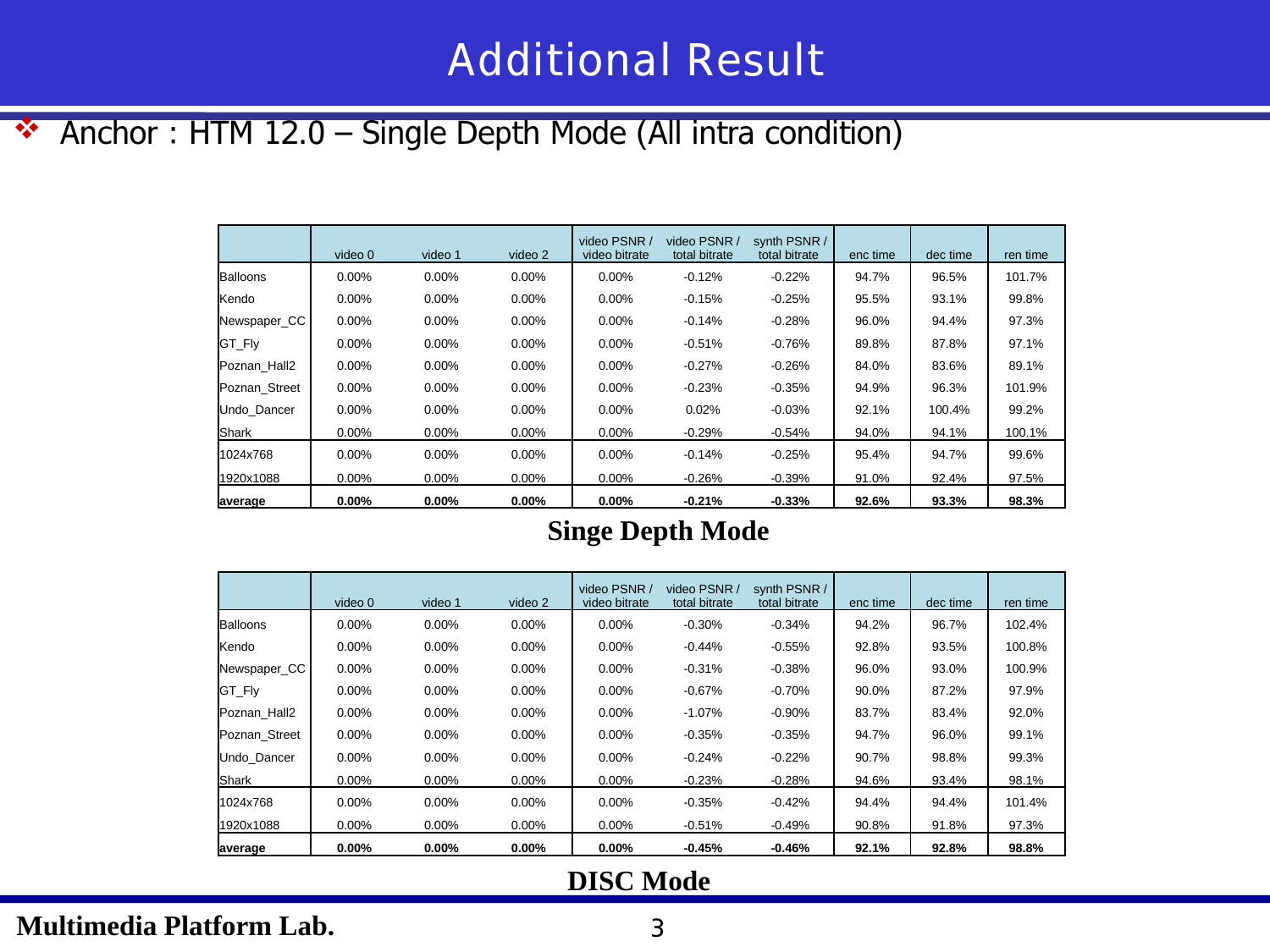

# Additional Result
Anchor : HTM 12.0 – Single Depth Mode (All intra condition)
|  | video 0 | video 1 | video 2 | video PSNR / video bitrate | video PSNR / total bitrate | synth PSNR / total bitrate | enc time | dec time | ren time |
| --- | --- | --- | --- | --- | --- | --- | --- | --- | --- |
| Balloons | 0.00% | 0.00% | 0.00% | 0.00% | -0.12% | -0.22% | 94.7% | 96.5% | 101.7% |
| Kendo | 0.00% | 0.00% | 0.00% | 0.00% | -0.15% | -0.25% | 95.5% | 93.1% | 99.8% |
| Newspaper\_CC | 0.00% | 0.00% | 0.00% | 0.00% | -0.14% | -0.28% | 96.0% | 94.4% | 97.3% |
| GT\_Fly | 0.00% | 0.00% | 0.00% | 0.00% | -0.51% | -0.76% | 89.8% | 87.8% | 97.1% |
| Poznan\_Hall2 | 0.00% | 0.00% | 0.00% | 0.00% | -0.27% | -0.26% | 84.0% | 83.6% | 89.1% |
| Poznan\_Street | 0.00% | 0.00% | 0.00% | 0.00% | -0.23% | -0.35% | 94.9% | 96.3% | 101.9% |
| Undo\_Dancer | 0.00% | 0.00% | 0.00% | 0.00% | 0.02% | -0.03% | 92.1% | 100.4% | 99.2% |
| Shark | 0.00% | 0.00% | 0.00% | 0.00% | -0.29% | -0.54% | 94.0% | 94.1% | 100.1% |
| 1024x768 | 0.00% | 0.00% | 0.00% | 0.00% | -0.14% | -0.25% | 95.4% | 94.7% | 99.6% |
| 1920x1088 | 0.00% | 0.00% | 0.00% | 0.00% | -0.26% | -0.39% | 91.0% | 92.4% | 97.5% |
| average | 0.00% | 0.00% | 0.00% | 0.00% | -0.21% | -0.33% | 92.6% | 93.3% | 98.3% |
Singe Depth Mode
|  | video 0 | video 1 | video 2 | video PSNR / video bitrate | video PSNR / total bitrate | synth PSNR / total bitrate | enc time | dec time | ren time |
| --- | --- | --- | --- | --- | --- | --- | --- | --- | --- |
| Balloons | 0.00% | 0.00% | 0.00% | 0.00% | -0.30% | -0.34% | 94.2% | 96.7% | 102.4% |
| Kendo | 0.00% | 0.00% | 0.00% | 0.00% | -0.44% | -0.55% | 92.8% | 93.5% | 100.8% |
| Newspaper\_CC | 0.00% | 0.00% | 0.00% | 0.00% | -0.31% | -0.38% | 96.0% | 93.0% | 100.9% |
| GT\_Fly | 0.00% | 0.00% | 0.00% | 0.00% | -0.67% | -0.70% | 90.0% | 87.2% | 97.9% |
| Poznan\_Hall2 | 0.00% | 0.00% | 0.00% | 0.00% | -1.07% | -0.90% | 83.7% | 83.4% | 92.0% |
| Poznan\_Street | 0.00% | 0.00% | 0.00% | 0.00% | -0.35% | -0.35% | 94.7% | 96.0% | 99.1% |
| Undo\_Dancer | 0.00% | 0.00% | 0.00% | 0.00% | -0.24% | -0.22% | 90.7% | 98.8% | 99.3% |
| Shark | 0.00% | 0.00% | 0.00% | 0.00% | -0.23% | -0.28% | 94.6% | 93.4% | 98.1% |
| 1024x768 | 0.00% | 0.00% | 0.00% | 0.00% | -0.35% | -0.42% | 94.4% | 94.4% | 101.4% |
| 1920x1088 | 0.00% | 0.00% | 0.00% | 0.00% | -0.51% | -0.49% | 90.8% | 91.8% | 97.3% |
| average | 0.00% | 0.00% | 0.00% | 0.00% | -0.45% | -0.46% | 92.1% | 92.8% | 98.8% |
DISC Mode
3